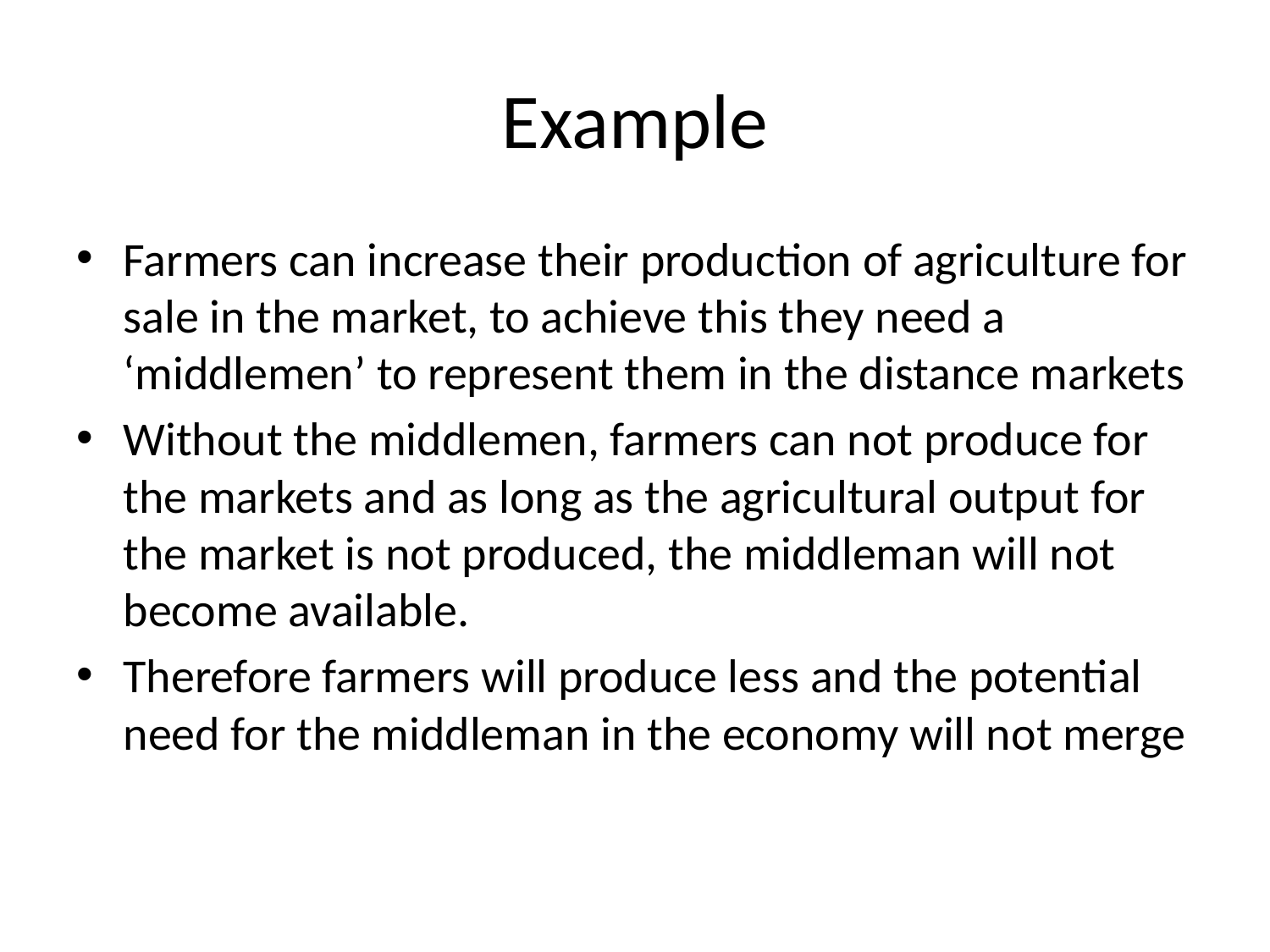

# Example
Farmers can increase their production of agriculture for sale in the market, to achieve this they need a ‘middlemen’ to represent them in the distance markets
Without the middlemen, farmers can not produce for the markets and as long as the agricultural output for the market is not produced, the middleman will not become available.
Therefore farmers will produce less and the potential need for the middleman in the economy will not merge